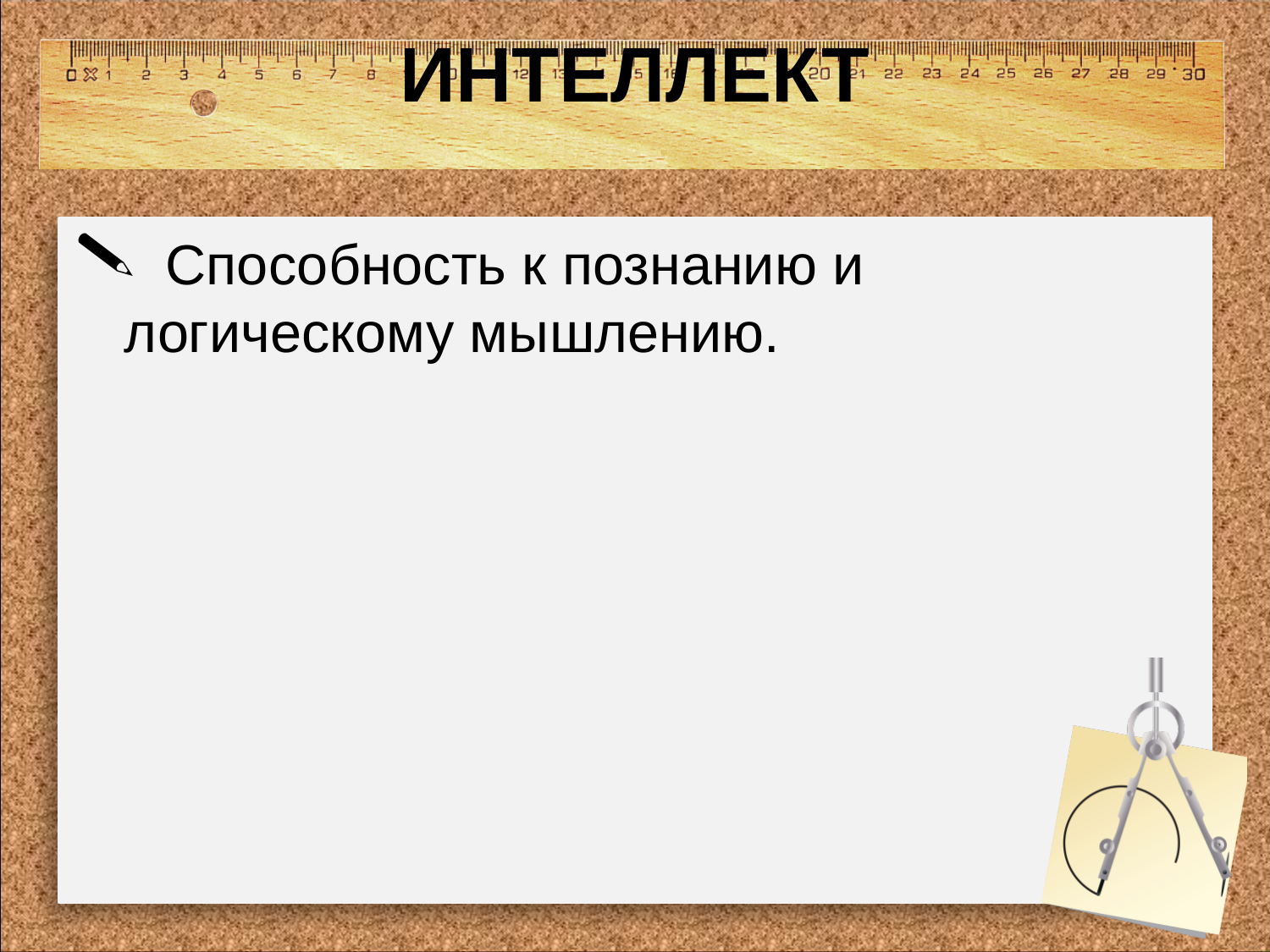

# ИНТЕЛЛЕКТ
  Способность к познанию и логическому мышлению.